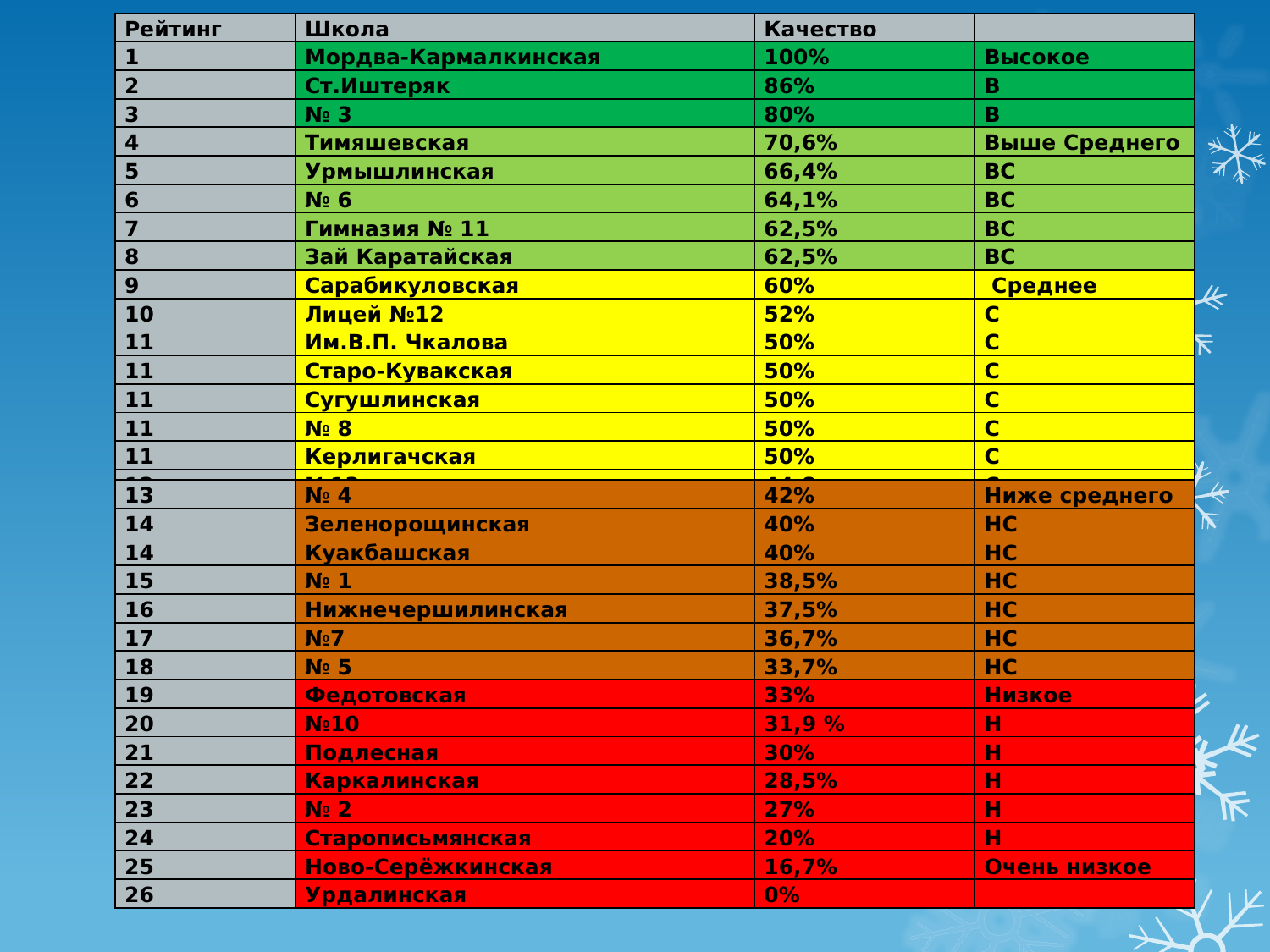

| Рейтинг | Школа | Качество |  |
| --- | --- | --- | --- |
| 1 | Мордва-Кармалкинская | 100% | Высокое |
| 2 | Ст.Иштеряк | 86% | В |
| 3 | № 3 | 80% | В |
| 4 | Тимяшевская | 70,6% | Выше Среднего |
| 5 | Урмышлинская | 66,4% | ВС |
| 6 | № 6 | 64,1% | ВС |
| 7 | Гимназия № 11 | 62,5% | ВС |
| 8 | Зай Каратайская | 62,5% | ВС |
| 9 | Сарабикуловская | 60% | Среднее |
| 10 | Лицей №12 | 52% | С |
| 11 | Им.В.П. Чкалова | 50% | С |
| 11 | Старо-Кувакская | 50% | С |
| 11 | Сугушлинская | 50% | С |
| 11 | № 8 | 50% | С |
| 11 | Керлигачская | 50% | С |
| 12 | №13 | 44,8 | С |
| 13 | № 4 | 42% | Ниже среднего |
| --- | --- | --- | --- |
| 14 | Зеленорощинская | 40% | НС |
| 14 | Куакбашская | 40% | НС |
| 15 | № 1 | 38,5% | НС |
| 16 | Нижнечершилинская | 37,5% | НС |
| 17 | №7 | 36,7% | НС |
| 18 | № 5 | 33,7% | НС |
| 19 | Федотовская | 33% | Низкое |
| 20 | №10 | 31,9 % | Н |
| 21 | Подлесная | 30% | Н |
| 22 | Каркалинская | 28,5% | Н |
| 23 | № 2 | 27% | Н |
| 24 | Старописьмянская | 20% | Н |
| 25 | Ново-Серёжкинская | 16,7% | Очень низкое |
| 26 | Урдалинская | 0% |  |